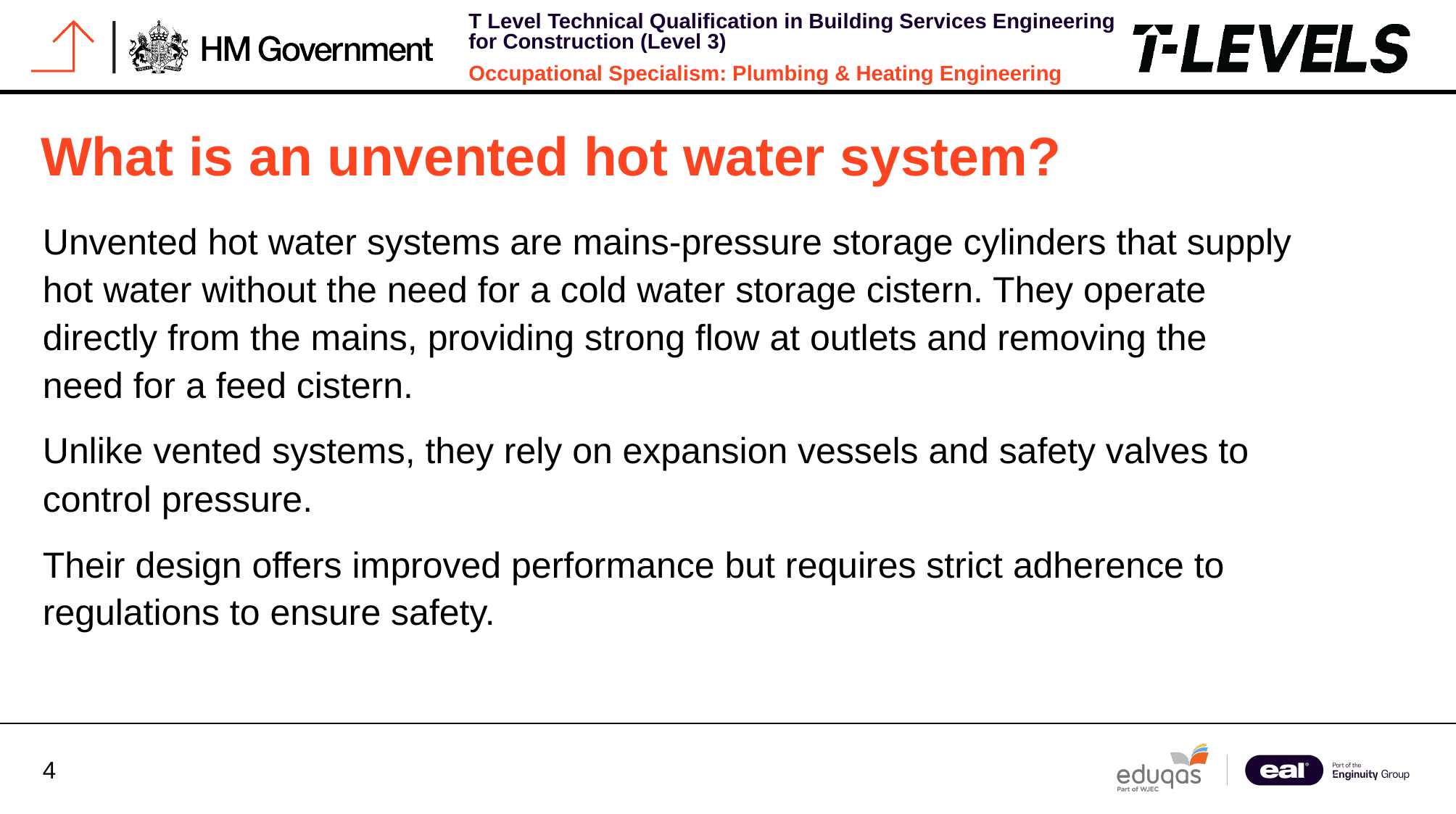

# What is an unvented hot water system?
Unvented hot water systems are mains-pressure storage cylinders that supply hot water without the need for a cold water storage cistern. They operate directly from the mains, providing strong flow at outlets and removing the need for a feed cistern.
Unlike vented systems, they rely on expansion vessels and safety valves to control pressure.
Their design offers improved performance but requires strict adherence to regulations to ensure safety.